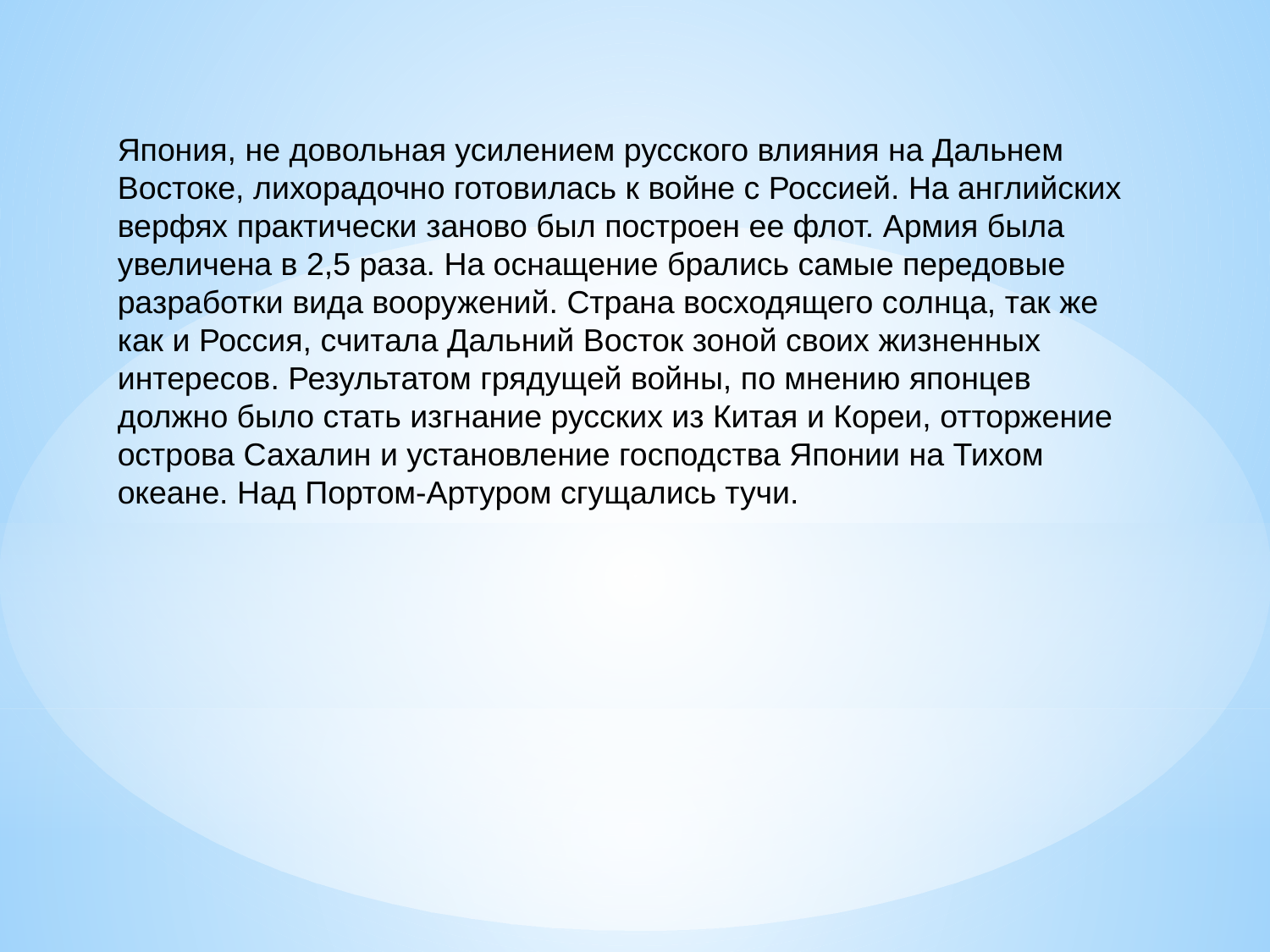

Япония, не довольная усилением русского влияния на Дальнем Востоке, лихорадочно готовилась к войне с Россией. На английских верфях практически заново был построен ее флот. Армия была увеличена в 2,5 раза. На оснащение брались самые передовые разработки вида вооружений. Страна восходящего солнца, так же как и Россия, считала Дальний Восток зоной своих жизненных интересов. Результатом грядущей войны, по мнению японцев должно было стать изгнание русских из Китая и Кореи, отторжение острова Сахалин и установление господства Японии на Тихом океане. Над Портом-Артуром сгущались тучи.